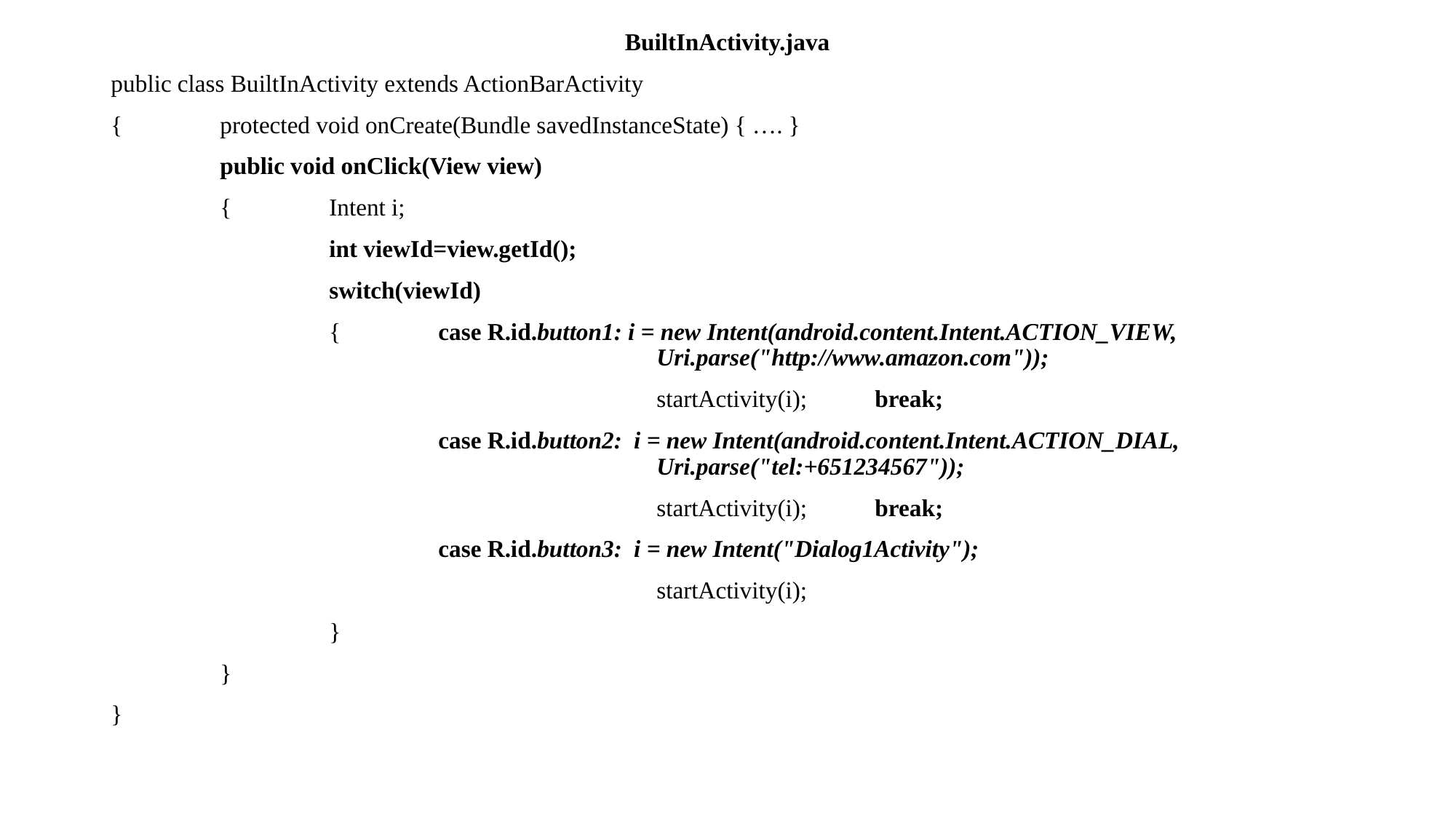

BuiltInActivity.java
public class BuiltInActivity extends ActionBarActivity
{	protected void onCreate(Bundle savedInstanceState) { …. }
	public void onClick(View view)
	{	Intent i;
		int viewId=view.getId();
		switch(viewId)
		{	case R.id.button1: i = new Intent(android.content.Intent.ACTION_VIEW, 							Uri.parse("http://www.amazon.com"));
					startActivity(i);	break;
			case R.id.button2:  i = new Intent(android.content.Intent.ACTION_DIAL, 							Uri.parse("tel:+651234567"));
					startActivity(i);	break;
			case R.id.button3:  i = new Intent("Dialog1Activity");
					startActivity(i);
		}
	}
}